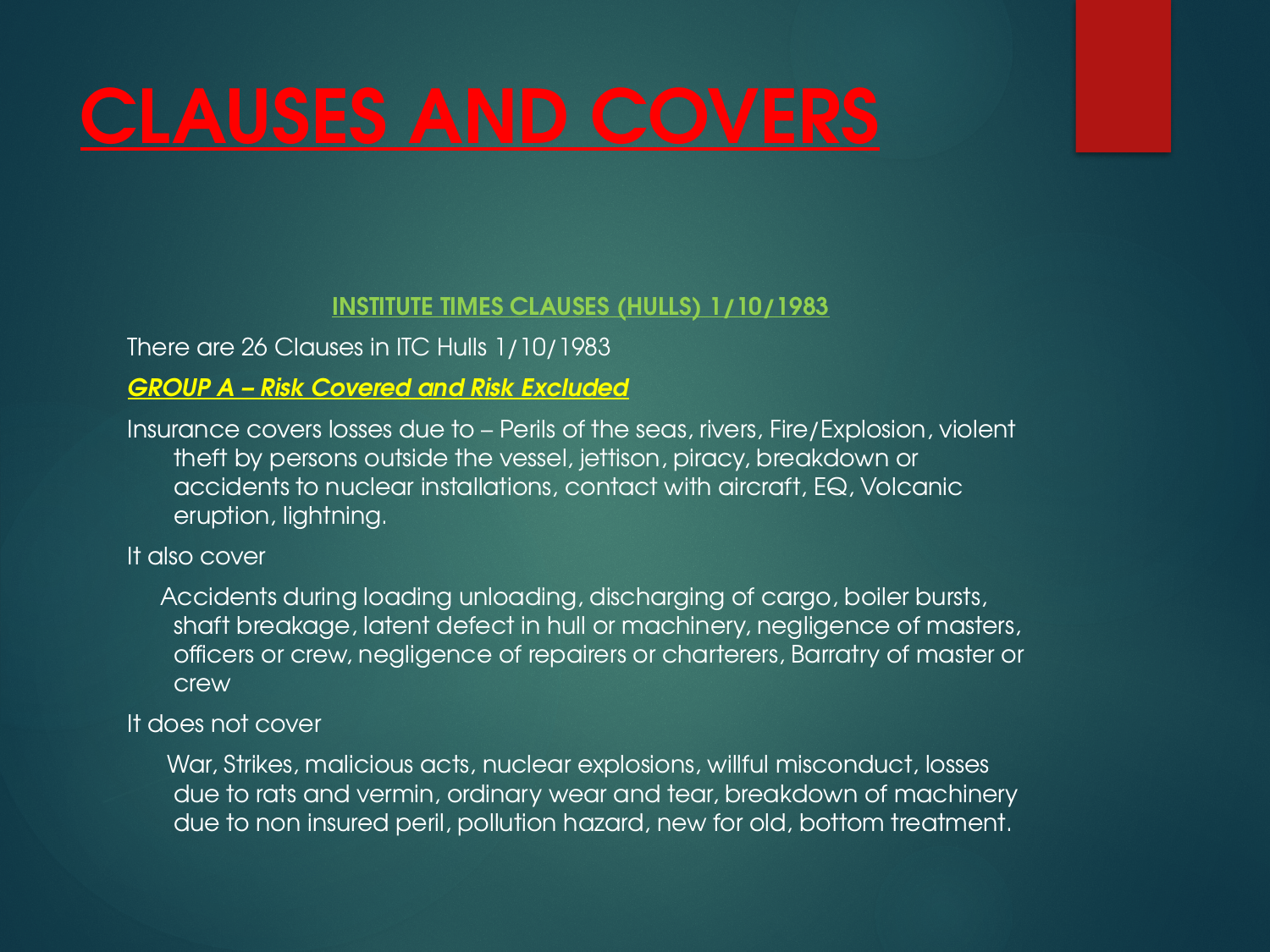

# CLAUSES AND COVERS
INSTITUTE TIMES CLAUSES (HULLS) 1/10/1983
There are 26 Clauses in ITC Hulls 1/10/1983
GROUP A – Risk Covered and Risk Excluded
Insurance covers losses due to – Perils of the seas, rivers, Fire/Explosion, violent theft by persons outside the vessel, jettison, piracy, breakdown or accidents to nuclear installations, contact with aircraft, EQ, Volcanic eruption, lightning.
It also cover
     Accidents during loading unloading, discharging of cargo, boiler bursts, shaft breakage, latent defect in hull or machinery, negligence of masters, officers or crew, negligence of repairers or charterers, Barratry of master or crew
It does not cover
      War, Strikes, malicious acts, nuclear explosions, willful misconduct, losses due to rats and vermin, ordinary wear and tear, breakdown of machinery due to non insured peril, pollution hazard, new for old, bottom treatment.